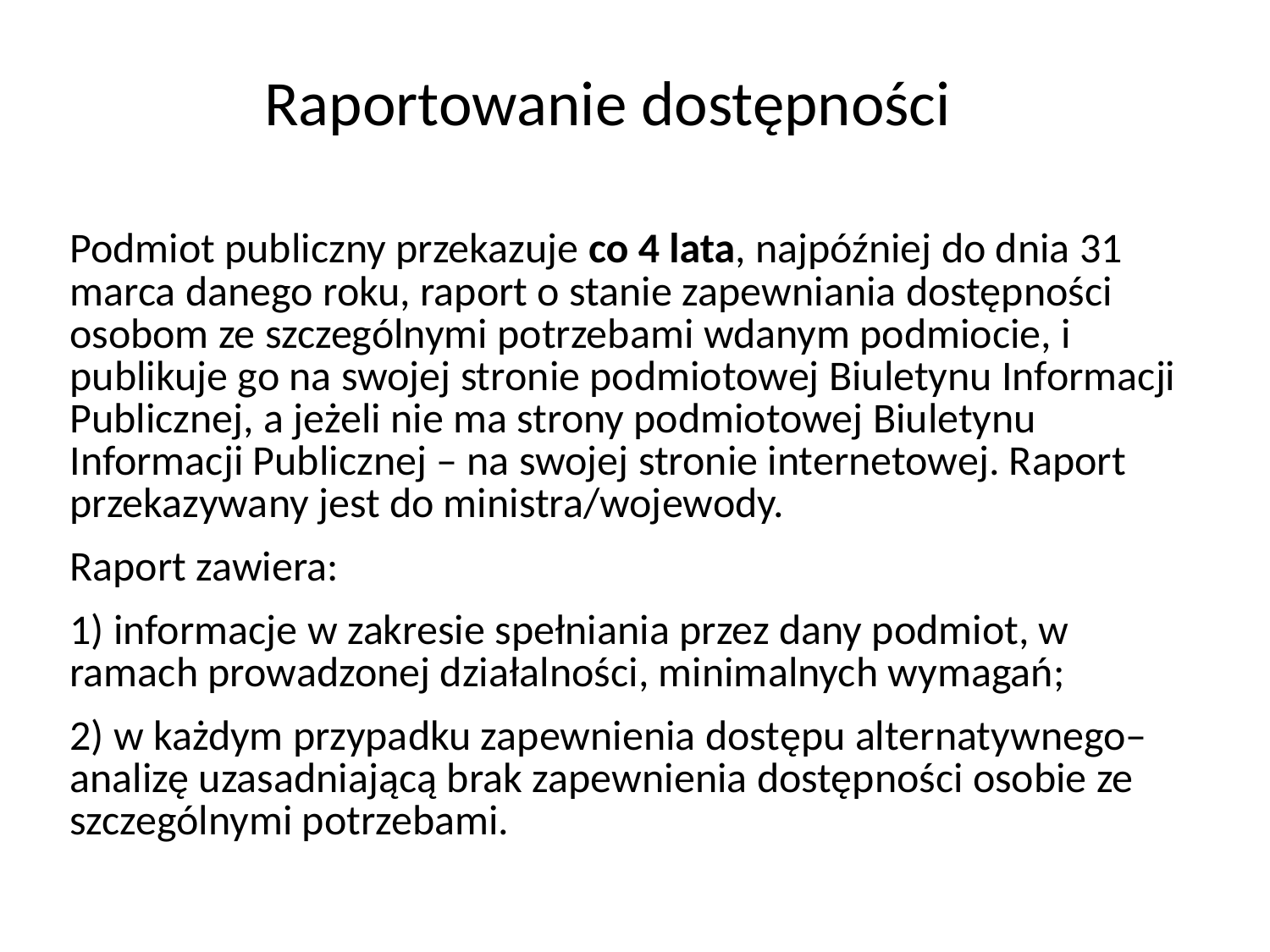

# Raportowanie dostępności
Podmiot publiczny przekazuje co 4 lata, najpóźniej do dnia 31 marca danego roku, raport o stanie zapewniania dostępności osobom ze szczególnymi potrzebami wdanym podmiocie, i publikuje go na swojej stronie podmiotowej Biuletynu Informacji Publicznej, a jeżeli nie ma strony podmiotowej Biuletynu Informacji Publicznej – na swojej stronie internetowej. Raport przekazywany jest do ministra/wojewody.
Raport zawiera:
1) informacje w zakresie spełniania przez dany podmiot, w ramach prowadzonej działalności, minimalnych wymagań;
2) w każdym przypadku zapewnienia dostępu alternatywnego– analizę uzasadniającą brak zapewnienia dostępności osobie ze szczególnymi potrzebami.